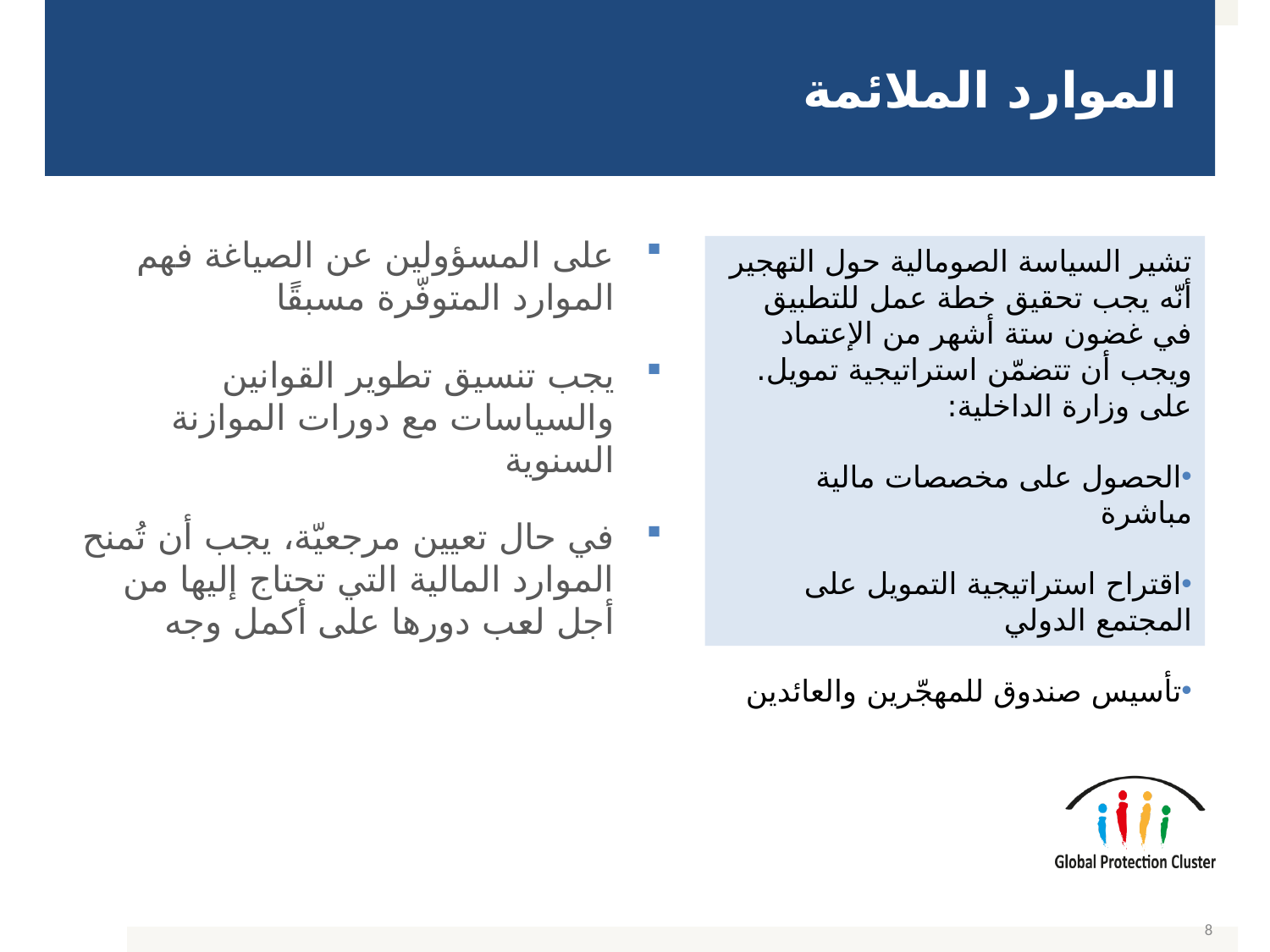

# الموارد الملائمة
على المسؤولين عن الصياغة فهم الموارد المتوفّرة مسبقًا
يجب تنسيق تطوير القوانين والسياسات مع دورات الموازنة السنوية
في حال تعيين مرجعيّة، يجب أن تُمنح الموارد المالية التي تحتاج إليها من أجل لعب دورها على أكمل وجه
تشير السياسة الصومالية حول التهجير أنّه يجب تحقيق خطة عمل للتطبيق في غضون ستة أشهر من الإعتماد ويجب أن تتضمّن استراتيجية تمويل. على وزارة الداخلية:
الحصول على مخصصات مالية مباشرة
اقتراح استراتيجية التمويل على المجتمع الدولي
تأسيس صندوق للمهجّرين والعائدين